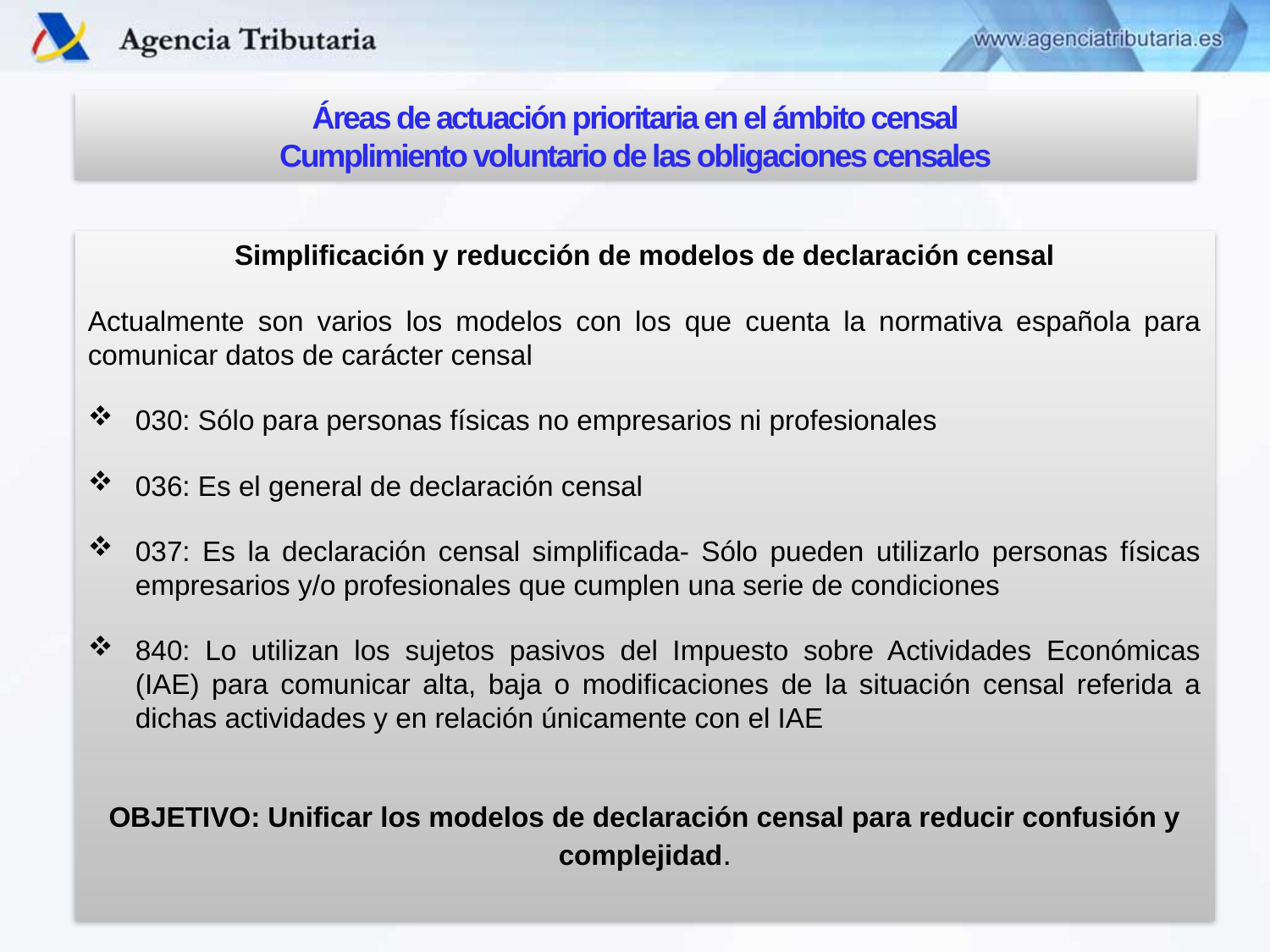

Áreas de actuación prioritaria en el ámbito censal
Cumplimiento voluntario de las obligaciones censales

Simplificación y reducción de modelos de declaración censal
Actualmente son varios los modelos con los que cuenta la normativa española para comunicar datos de carácter censal
030: Sólo para personas físicas no empresarios ni profesionales
036: Es el general de declaración censal
037: Es la declaración censal simplificada- Sólo pueden utilizarlo personas físicas empresarios y/o profesionales que cumplen una serie de condiciones
840: Lo utilizan los sujetos pasivos del Impuesto sobre Actividades Económicas (IAE) para comunicar alta, baja o modificaciones de la situación censal referida a dichas actividades y en relación únicamente con el IAE

OBJETIVO: Unificar los modelos de declaración censal para reducir confusión y complejidad.